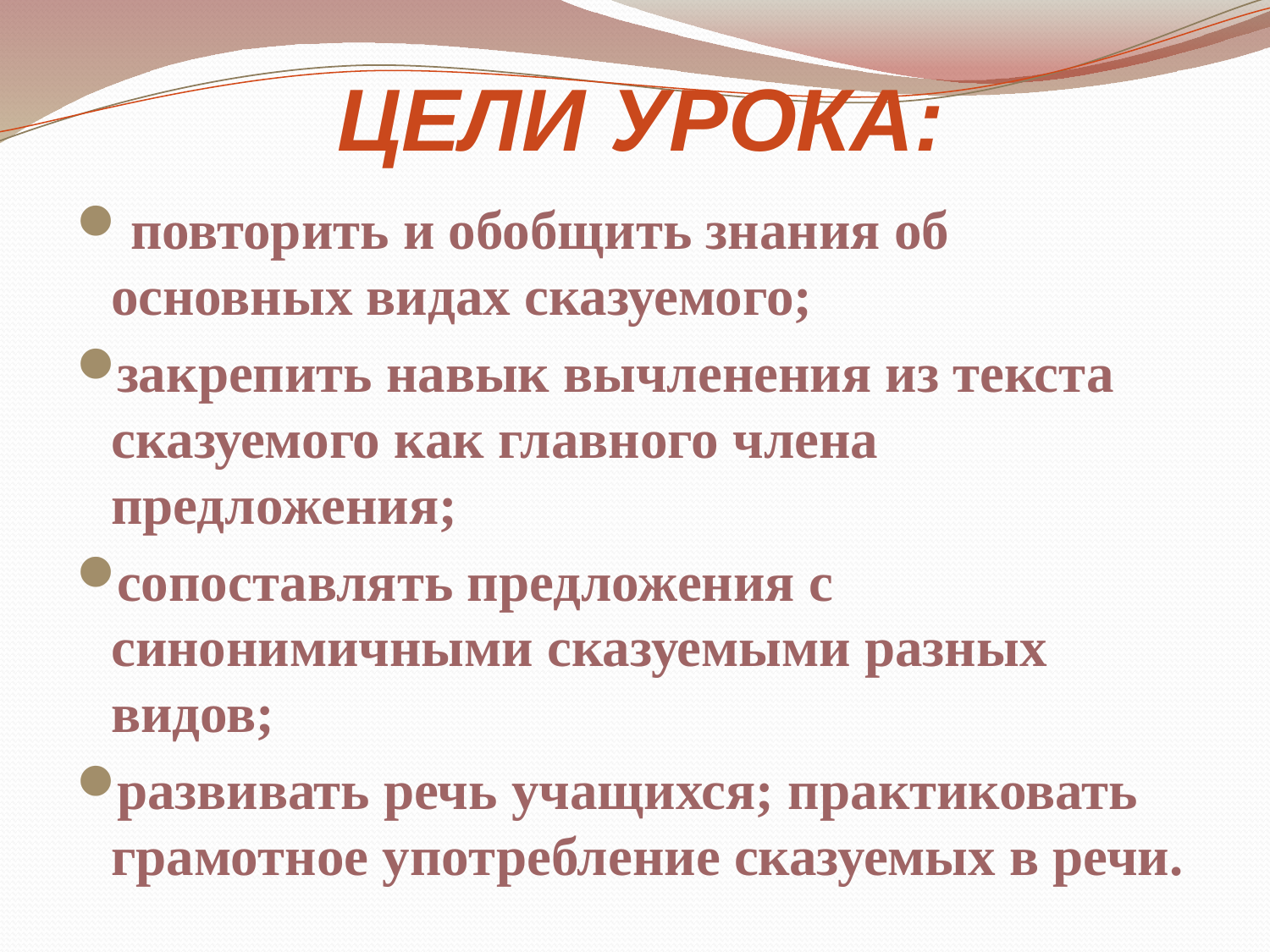

# Цели урока:
 повторить и обобщить знания об основных видах сказуемого;
закрепить навык вычленения из текста сказуемого как главного члена предложения;
сопоставлять предложения с синонимичными сказуемыми разных видов;
развивать речь учащихся; практиковать грамотное употребление сказуемых в речи.